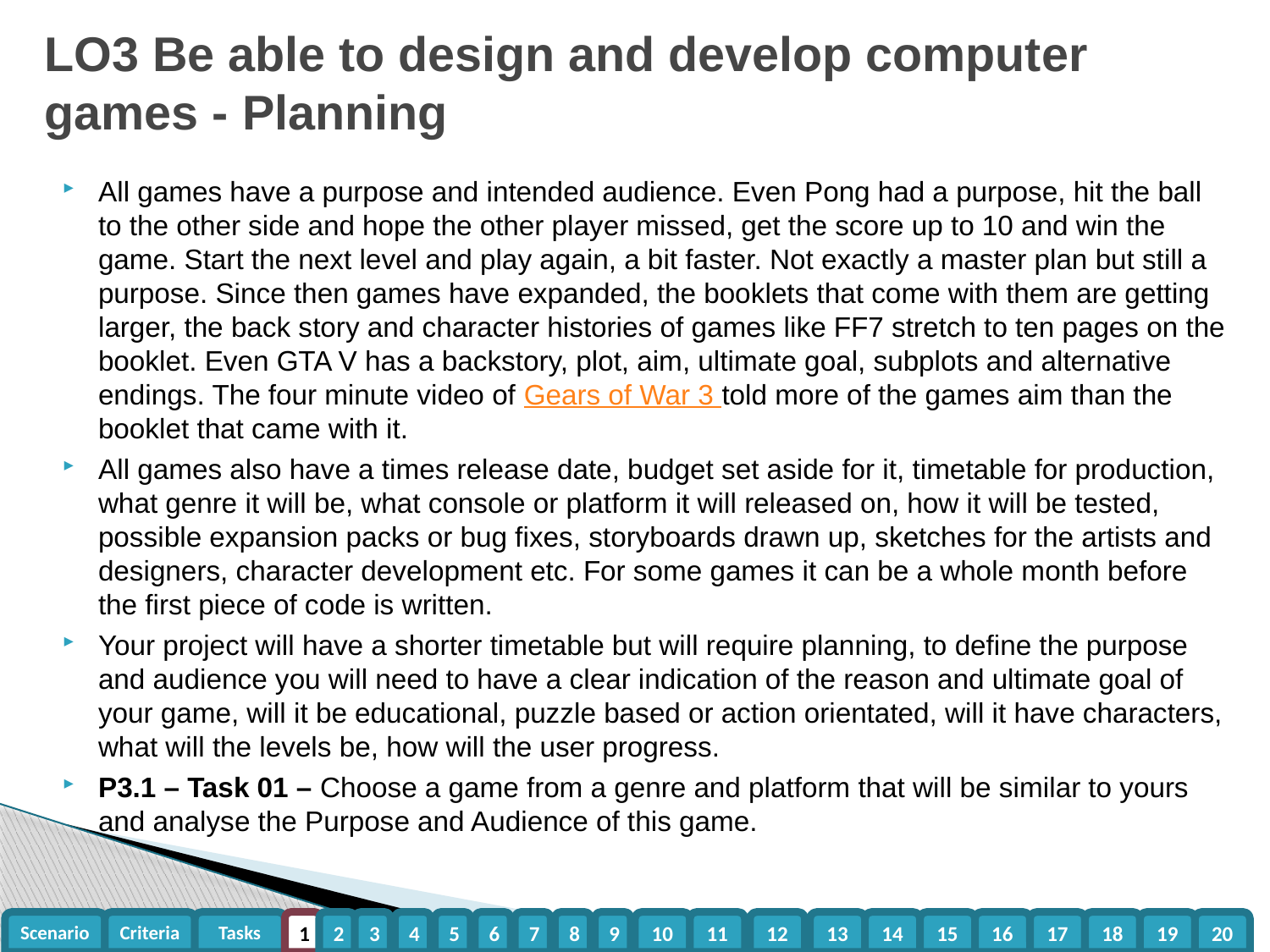

# LO3 Be able to design and develop computer games - Planning
All games have a purpose and intended audience. Even Pong had a purpose, hit the ball to the other side and hope the other player missed, get the score up to 10 and win the game. Start the next level and play again, a bit faster. Not exactly a master plan but still a purpose. Since then games have expanded, the booklets that come with them are getting larger, the back story and character histories of games like FF7 stretch to ten pages on the booklet. Even GTA V has a backstory, plot, aim, ultimate goal, subplots and alternative endings. The four minute video of Gears of War 3 told more of the games aim than the booklet that came with it.
All games also have a times release date, budget set aside for it, timetable for production, what genre it will be, what console or platform it will released on, how it will be tested, possible expansion packs or bug fixes, storyboards drawn up, sketches for the artists and designers, character development etc. For some games it can be a whole month before the first piece of code is written.
Your project will have a shorter timetable but will require planning, to define the purpose and audience you will need to have a clear indication of the reason and ultimate goal of your game, will it be educational, puzzle based or action orientated, will it have characters, what will the levels be, how will the user progress.
P3.1 – Task 01 – Choose a game from a genre and platform that will be similar to yours and analyse the Purpose and Audience of this game.
Scenario
Criteria
Tasks
1
2
3
4
5
6
7
8
9
10
11
12
13
14
15
16
17
18
19
20